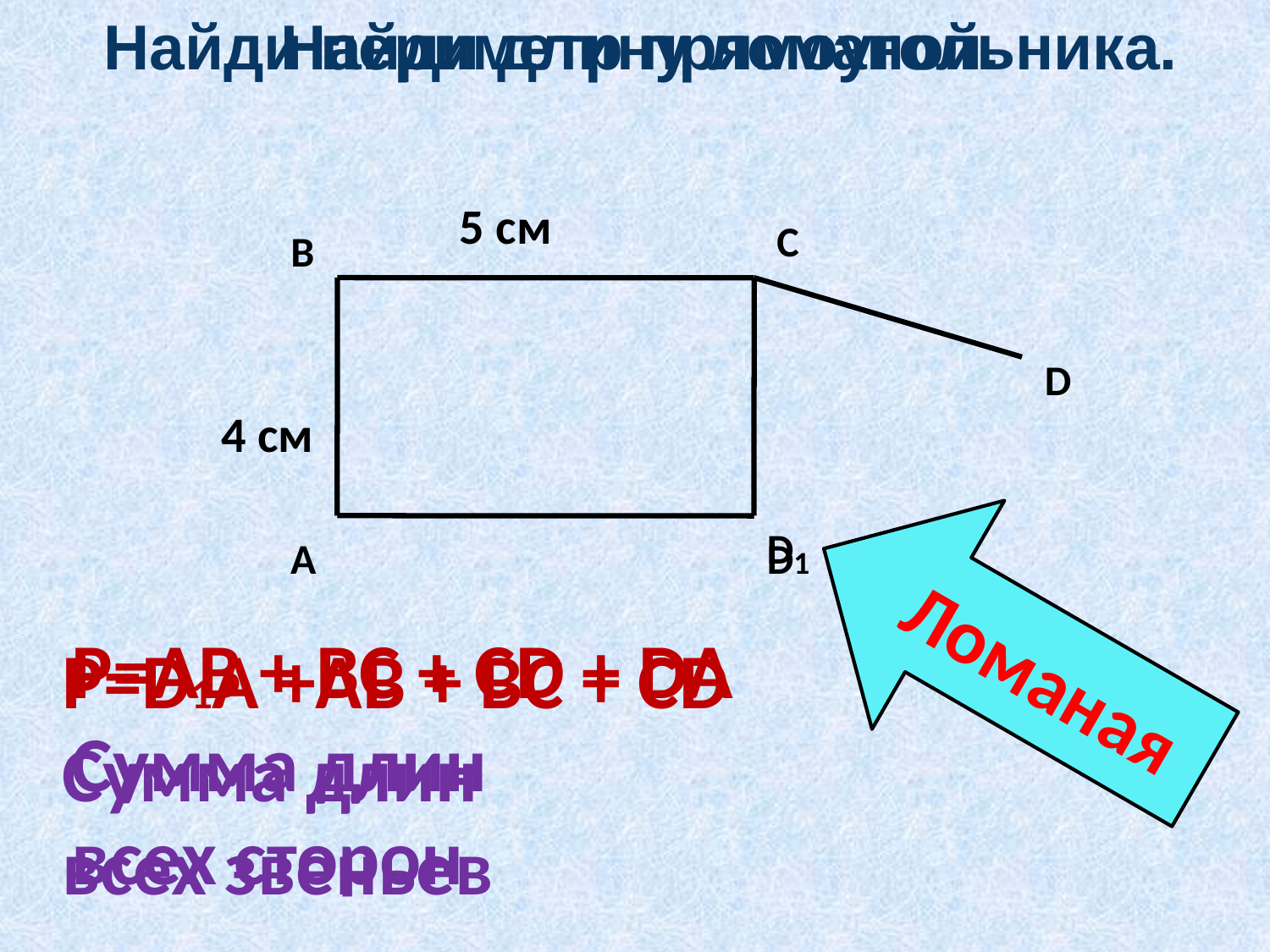

Найди длину ломаной.
 Найди периметр прямоугольника.
5 см
С
В
D
4 см
D
А
D1
Ломаная
Р=АВ + ВС + СD + DA
Сумма длин
всех сторон
Р=D1A +АВ + ВС + СD
Сумма длин
всех звеньев